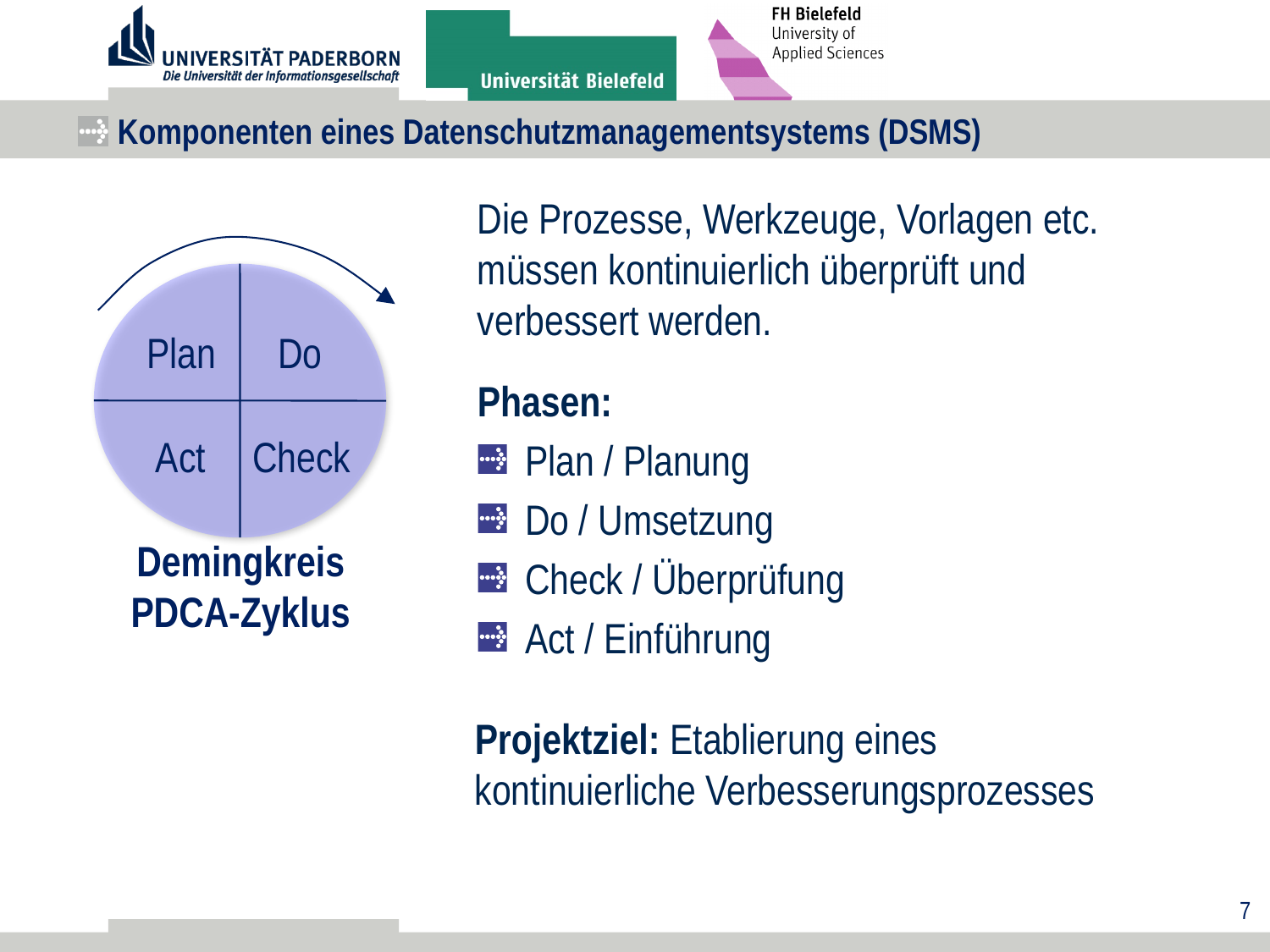

# Komponenten eines Datenschutzmanagementsystems (DSMS)

Die Prozesse, Werkzeuge, Vorlagen etc. müssen kontinuierlich überprüft und
verbessert werden.

Phasen:
Plan / Planung
Do / Umsetzung
Check / Überprüfung
Act / Einführung

Plan
Do
Act
 Check
Demingkreis
PDCA-Zyklus
Projektziel: Etablierung eines kontinuierliche Verbesserungsprozesses
7